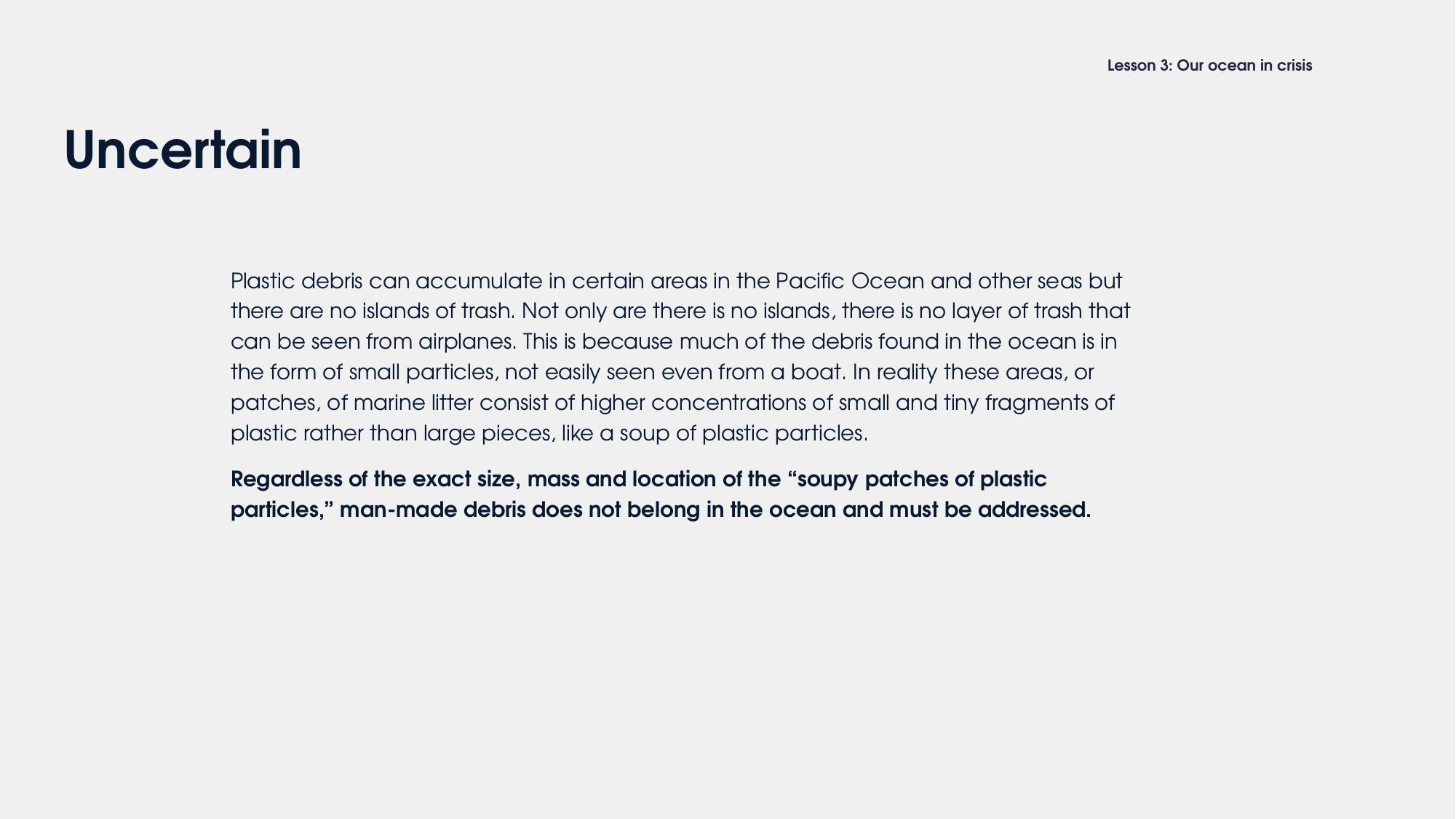

# Lesson 3: Our ocean in crisis
Uncertain
Plastic debris can accumulate in certain areas in the Pacific Ocean and other seas but there are no islands of trash. Not only are there is no islands, there is no layer of trash that can be seen from airplanes. This is because much of the debris found in the ocean is in the form of small particles, not easily seen even from a boat. In reality these areas, or patches, of marine litter consist of higher concentrations of small and tiny fragments of plastic rather than large pieces, like a soup of plastic particles.
Regardless of the exact size, mass and location of the “soupy patches of plastic particles,” man-made debris does not belong in the ocean and must be addressed.